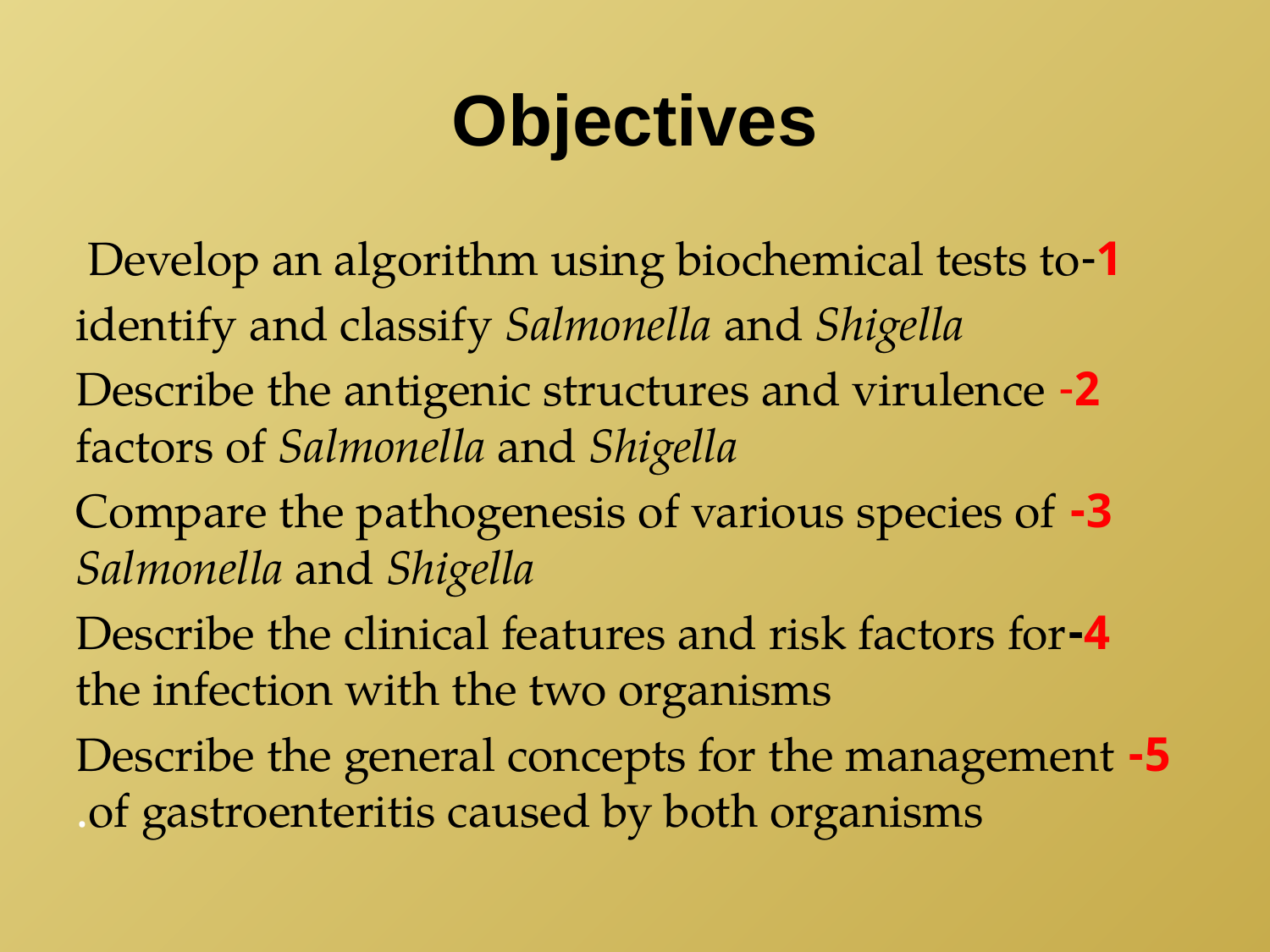

# Objectives
1-Develop an algorithm using biochemical tests to
identify and classify Salmonella and Shigella
2- Describe the antigenic structures and virulence factors of Salmonella and Shigella
3- Compare the pathogenesis of various species of Salmonella and Shigella
4-Describe the clinical features and risk factors for the infection with the two organisms
5- Describe the general concepts for the management of gastroenteritis caused by both organisms.